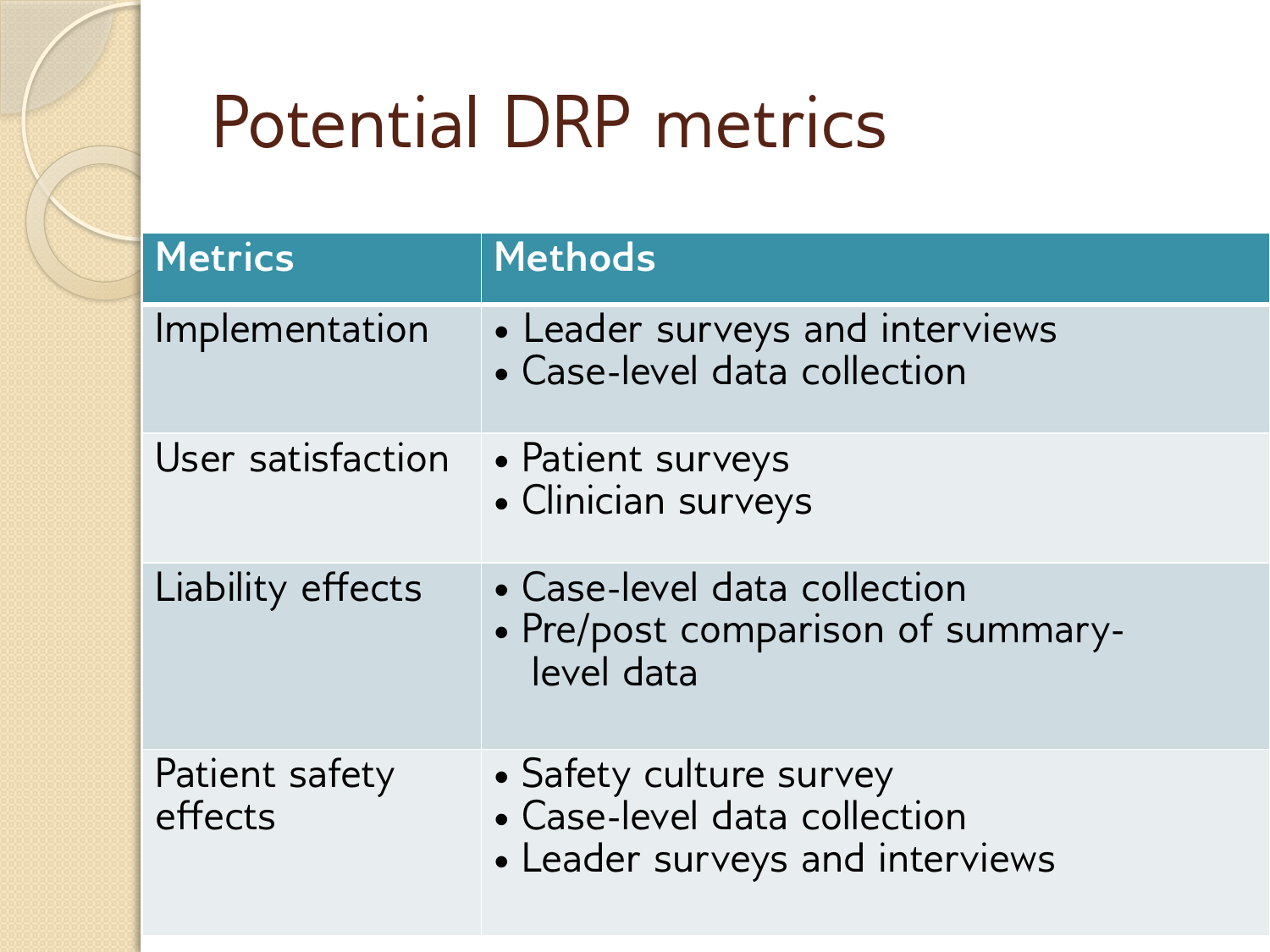

# Potential DRP metrics
| Metrics | Methods |
| --- | --- |
| Implementation | Leader surveys and interviews Case-level data collection |
| User satisfaction | Patient surveys Clinician surveys |
| Liability effects | Case-level data collection Pre/post comparison of summary- level data |
| Patient safety effects | Safety culture survey Case-level data collection Leader surveys and interviews |